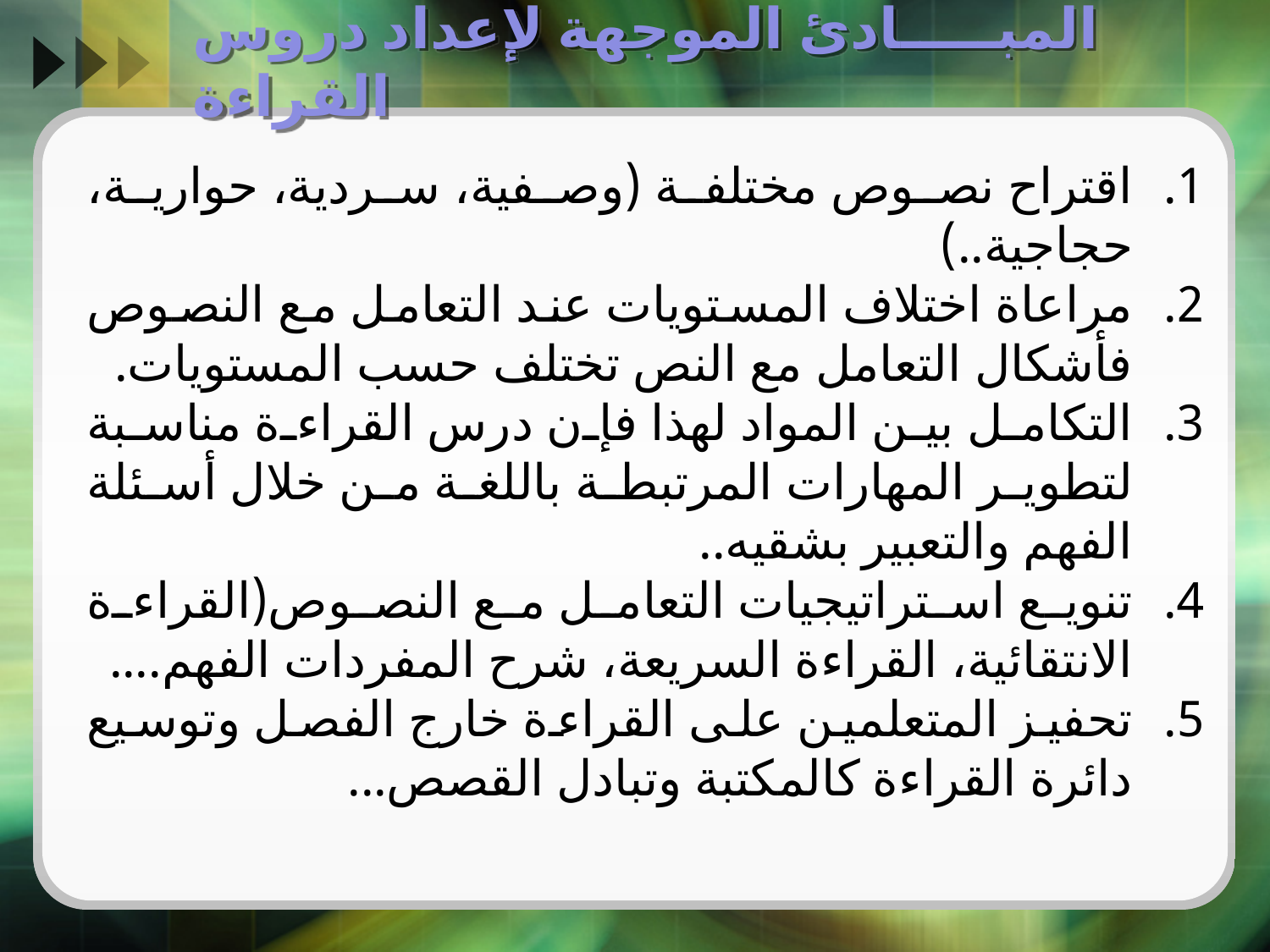

# المبـــــادئ الموجهة لإعداد دروس القراءة
اقتراح نصوص مختلفة (وصفية، سردية، حوارية، حجاجية..)
مراعاة اختلاف المستويات عند التعامل مع النصوص فأشكال التعامل مع النص تختلف حسب المستويات.
التكامل بين المواد لهذا فإن درس القراءة مناسبة لتطوير المهارات المرتبطة باللغة من خلال أسئلة الفهم والتعبير بشقيه..
تنويع استراتيجيات التعامل مع النصوص(القراءة الانتقائية، القراءة السريعة، شرح المفردات الفهم....
تحفيز المتعلمين على القراءة خارج الفصل وتوسيع دائرة القراءة كالمكتبة وتبادل القصص...